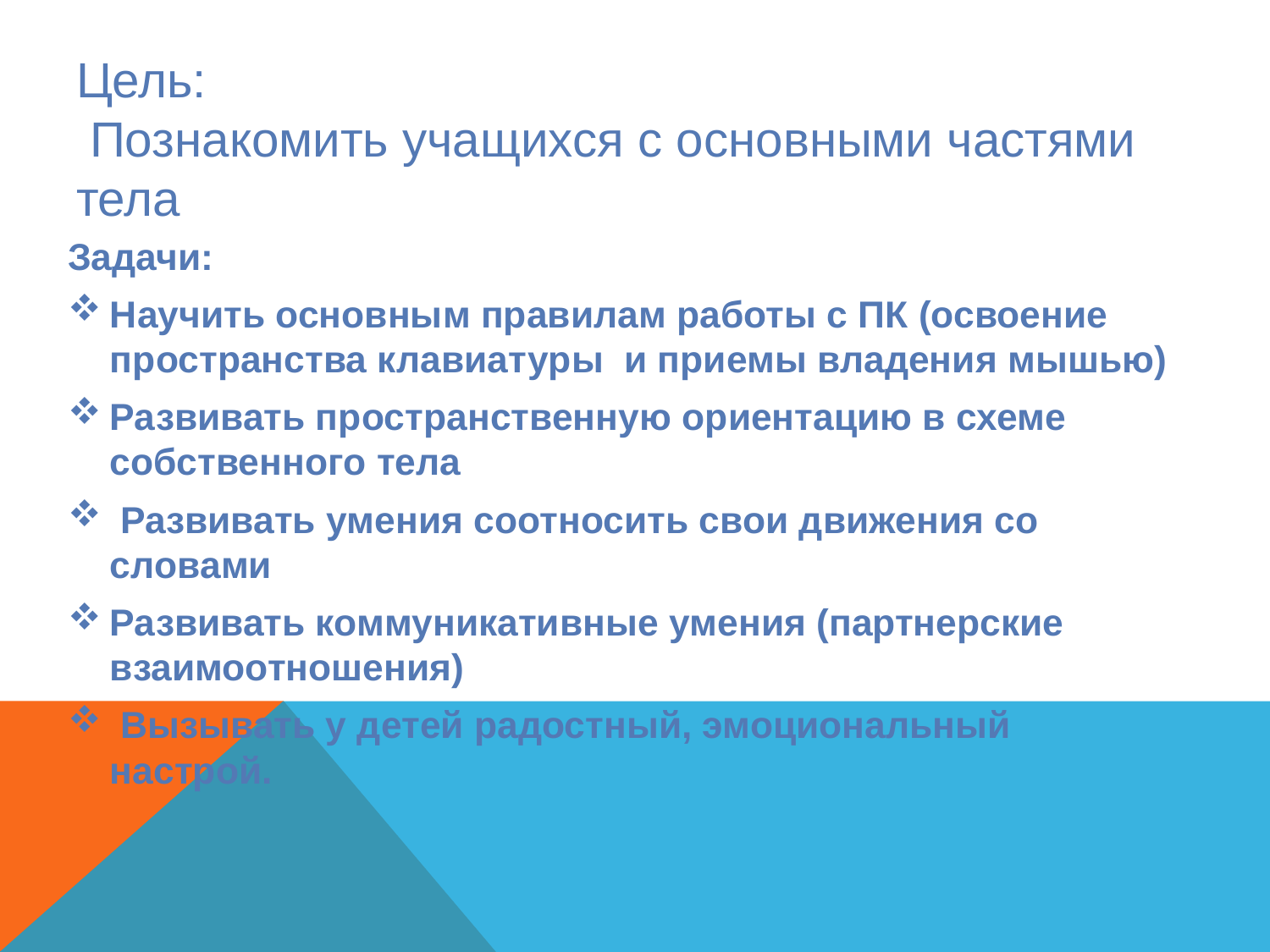

# Цель: Познакомить учащихся с основными частями тела
Задачи:
Научить основным правилам работы с ПК (освоение пространства клавиатуры  и приемы владения мышью)
Развивать пространственную ориентацию в схеме собственного тела
 Развивать умения соотносить свои движения со словами
Развивать коммуникативные умения (партнерские взаимоотношения)
 Вызывать у детей радостный, эмоциональный настрой.